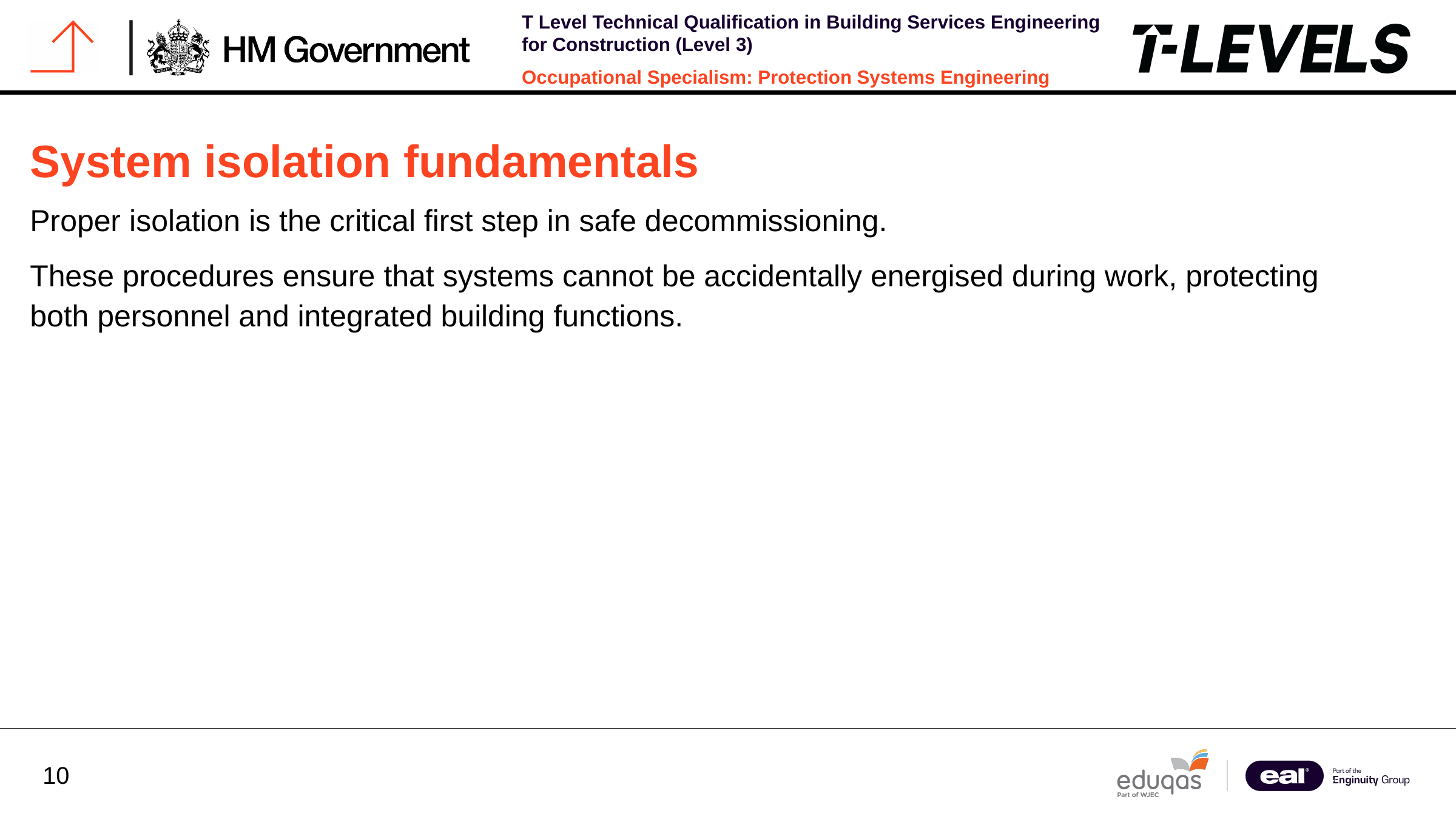

System isolation fundamentals
Proper isolation is the critical first step in safe decommissioning.
These procedures ensure that systems cannot be accidentally energised during work, protecting both personnel and integrated building functions.